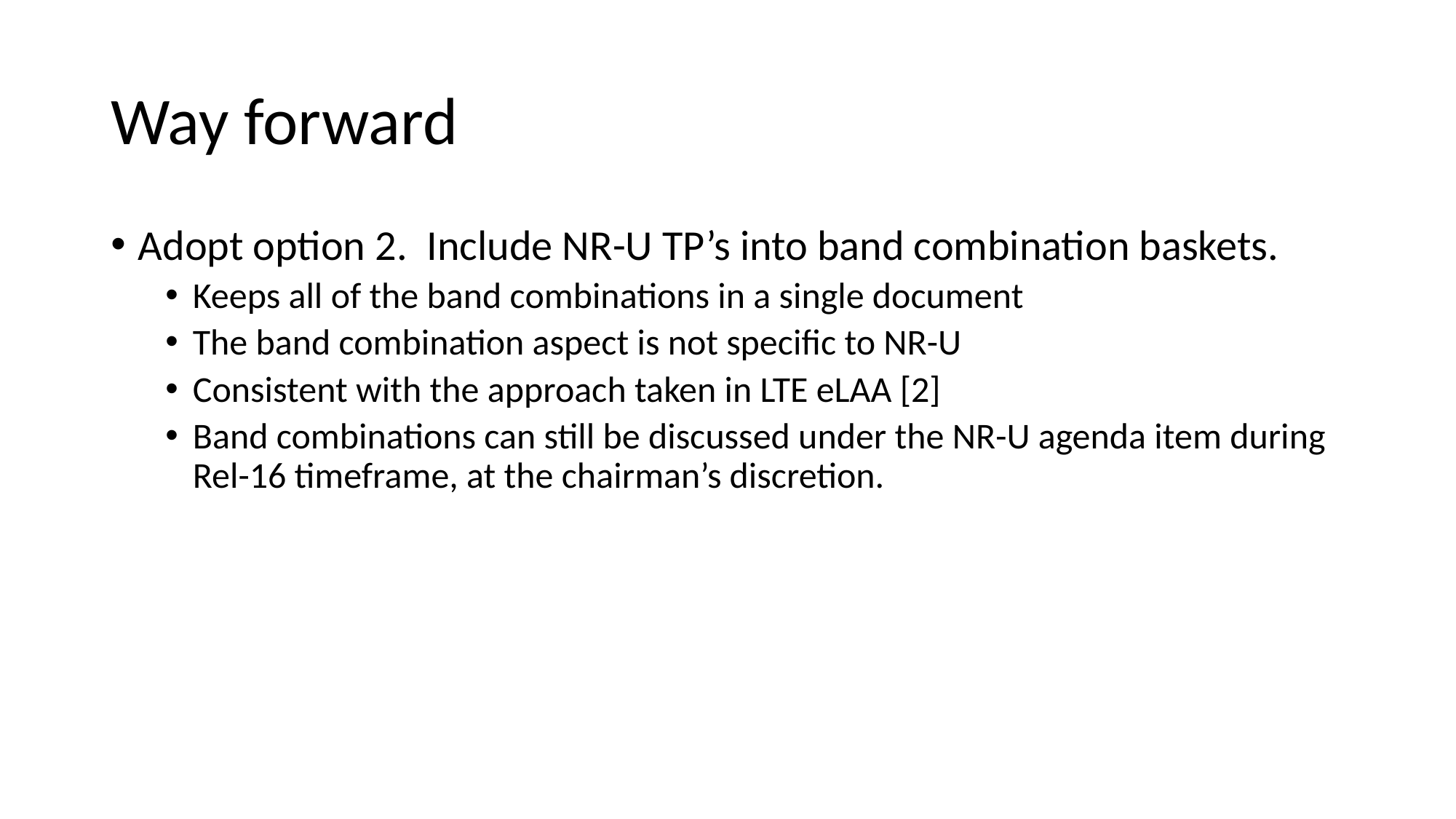

# Way forward
Adopt option 2.  Include NR-U TP’s into band combination baskets.
Keeps all of the band combinations in a single document
The band combination aspect is not specific to NR-U
Consistent with the approach taken in LTE eLAA [2]
Band combinations can still be discussed under the NR-U agenda item during Rel-16 timeframe, at the chairman’s discretion.